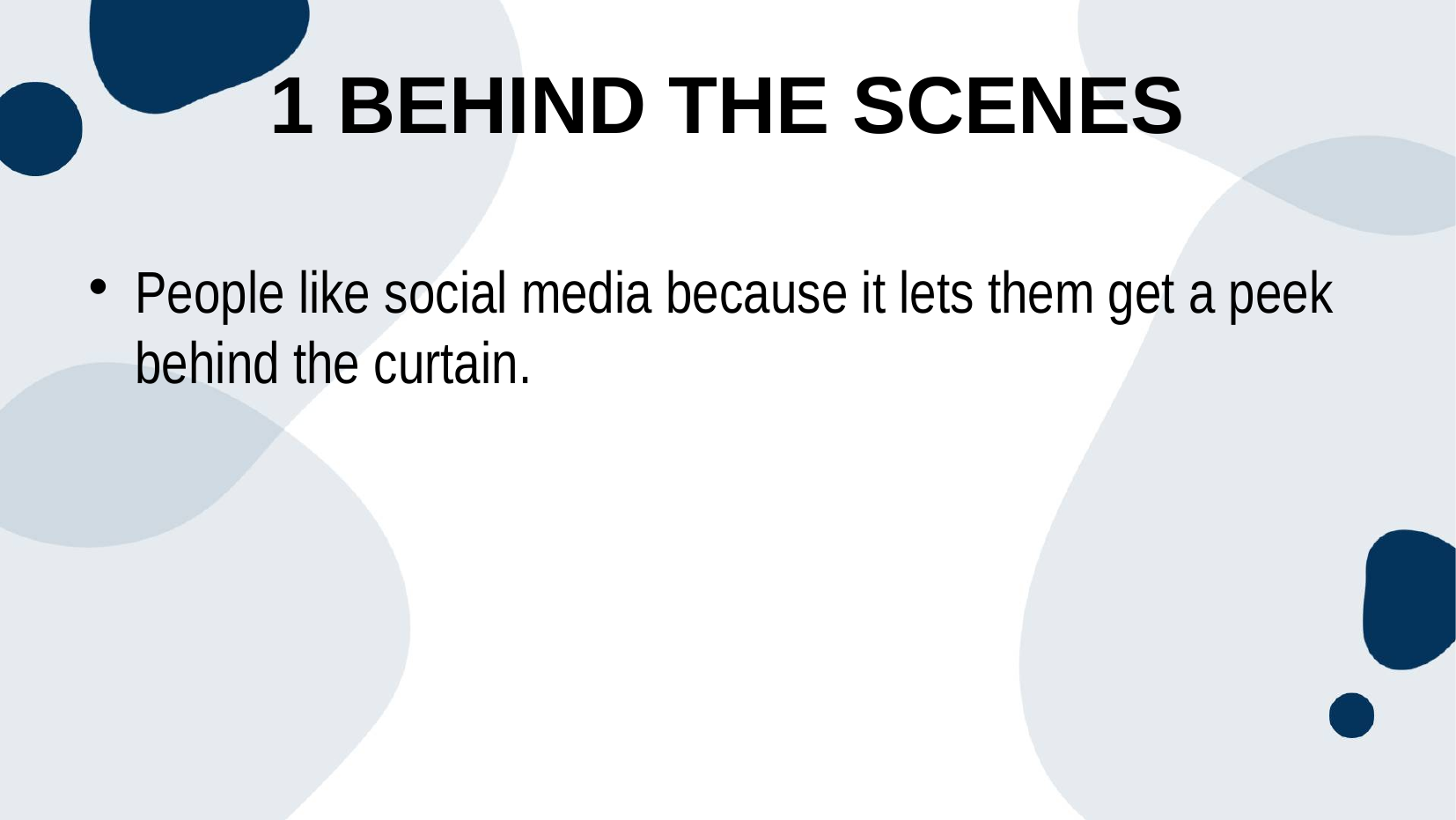

1 Behind the Scenes
People like social media because it lets them get a peek behind the curtain.